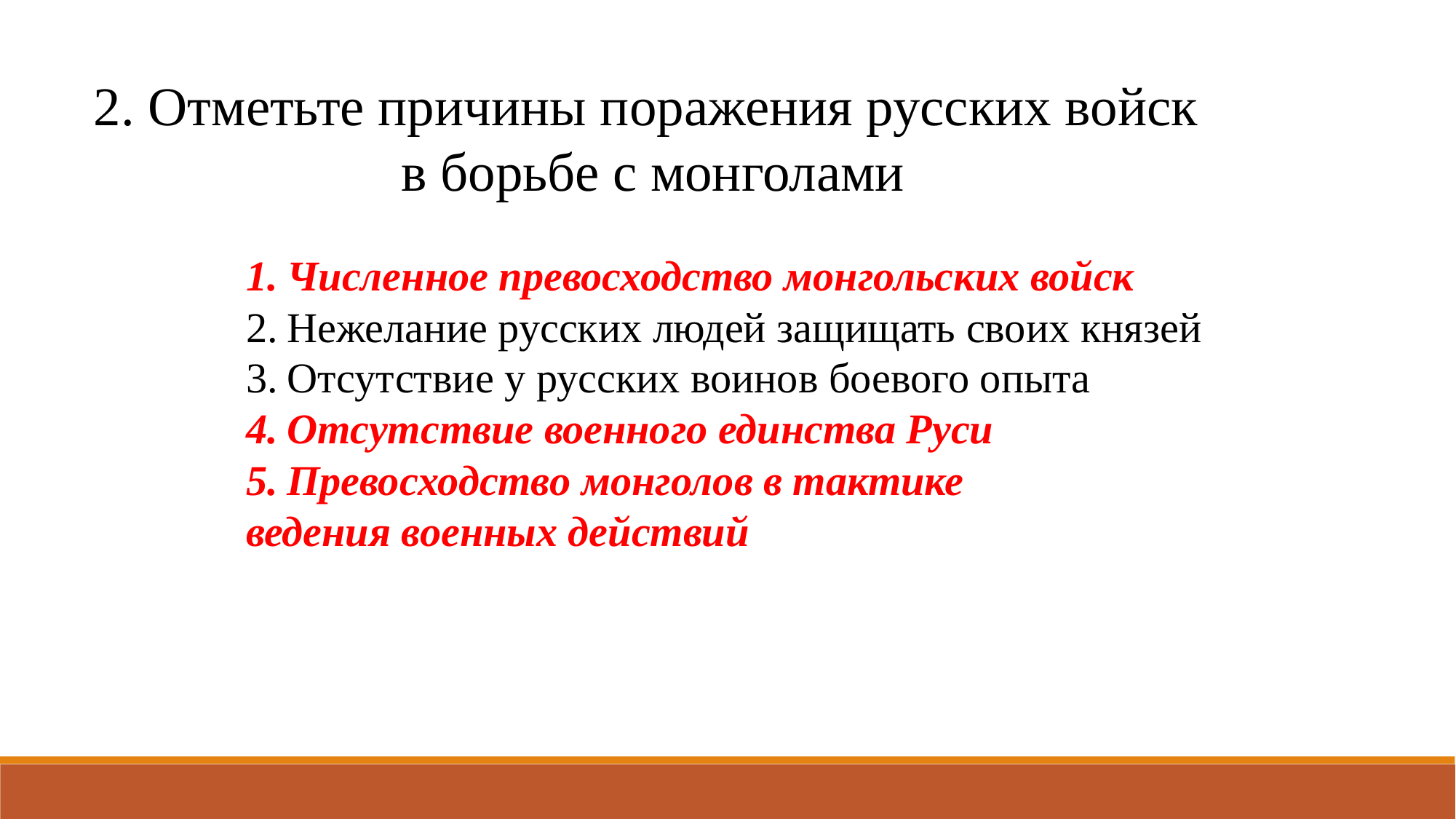

2. Отметьте причины поражения русских войск
в борьбе с монголами
Численное превосходство монгольских войск
Нежелание русских людей защищать своих князей
Отсутствие у русских воинов боевого опыта
Отсутствие военного единства Руси
Превосходство монголов в тактике
ведения военных действий